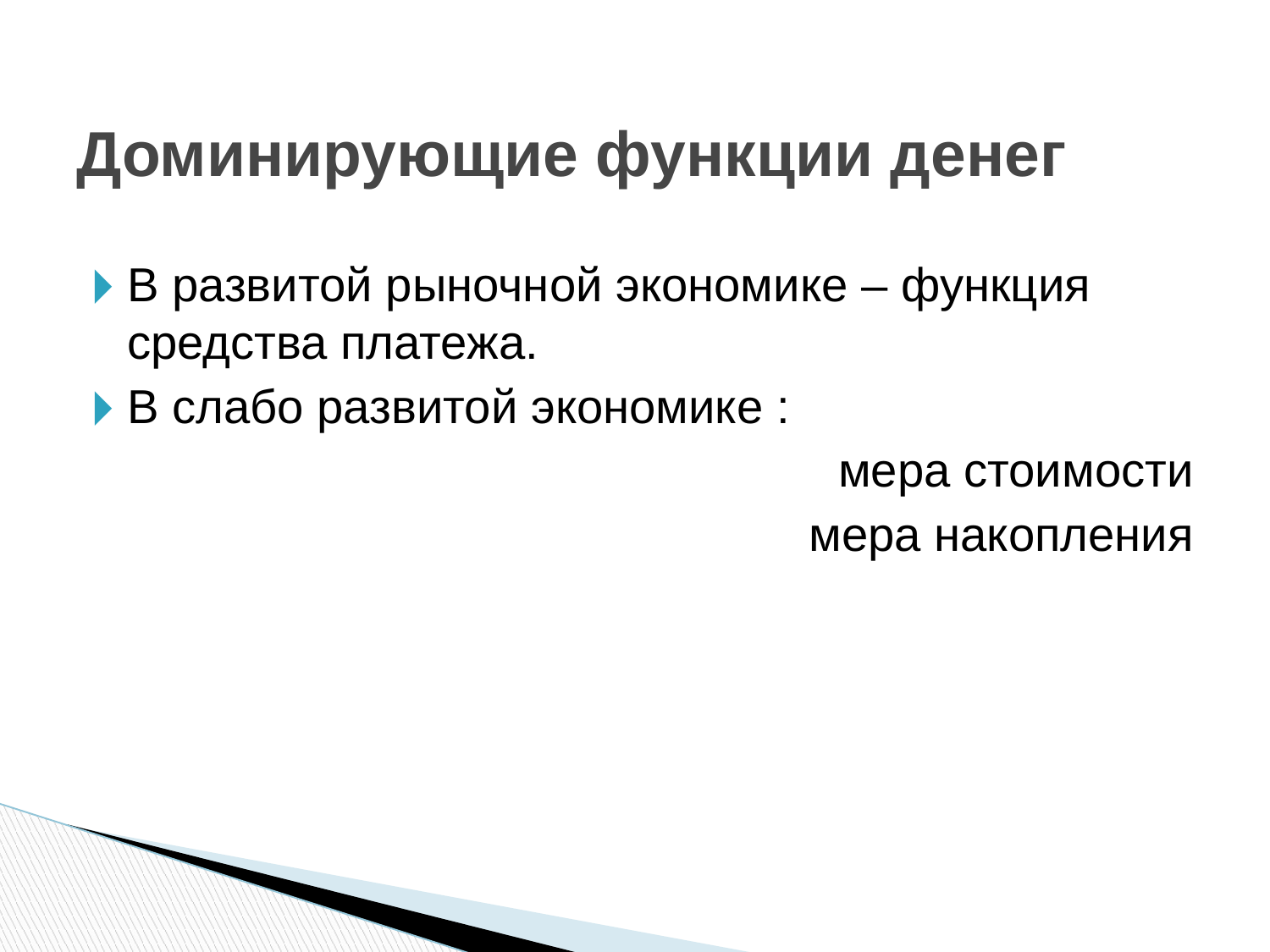

# Доминирующие функции денег
В развитой рыночной экономике – функция средства платежа.
В слабо развитой экономике :
               мера стоимости
               мера накопления